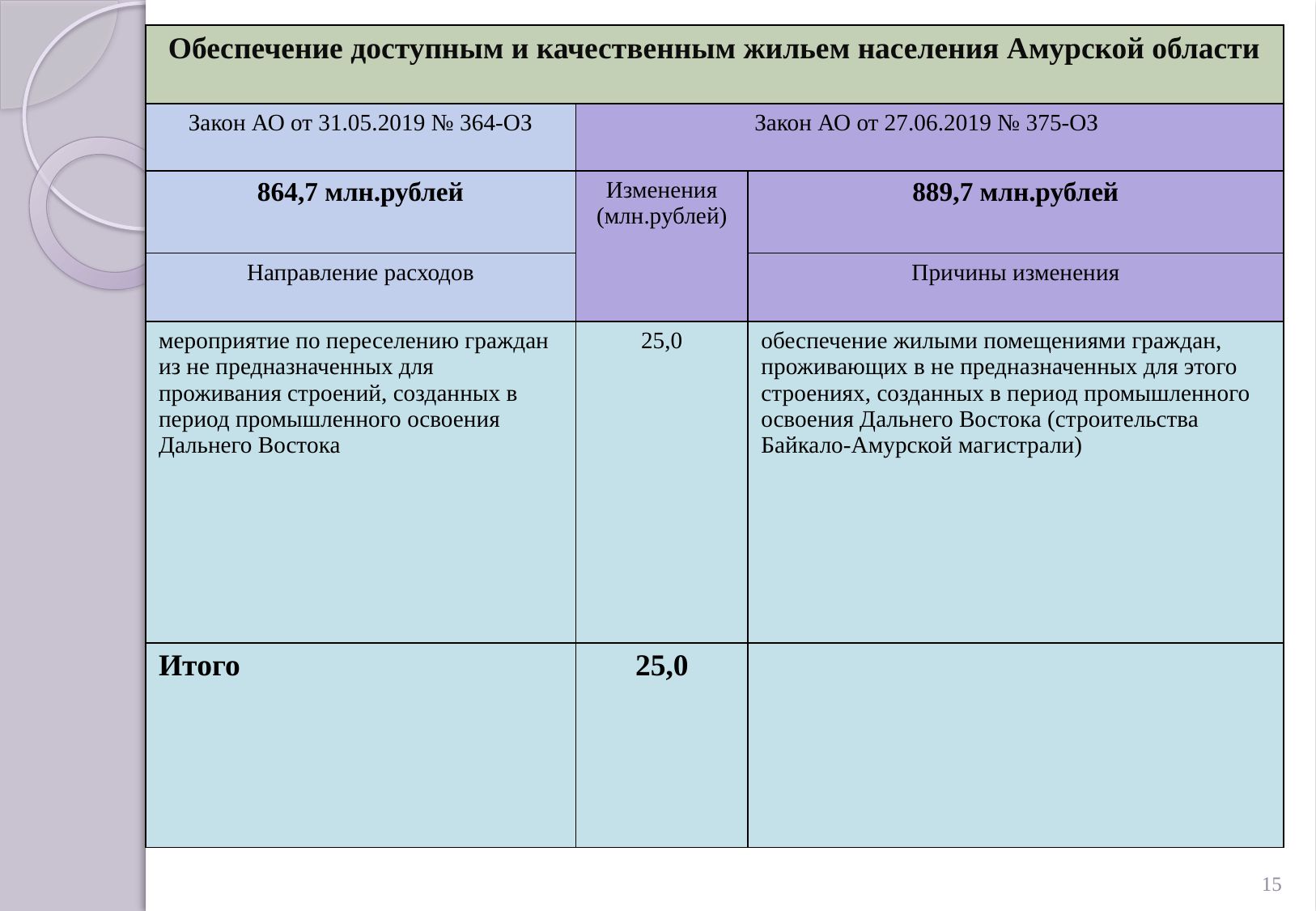

| Обеспечение доступным и качественным жильем населения Амурской области |  |  |
| --- | --- | --- |
| Закон АО от 31.05.2019 № 364-ОЗ | Закон АО от 27.06.2019 № 375-ОЗ |  |
| 864,7 млн.рублей | Изменения (млн.рублей) | 889,7 млн.рублей |
| Направление расходов |  | Причины изменения |
| мероприятие по переселению граждан из не предназначенных для проживания строений, созданных в период промышленного освоения Дальнего Востока | 25,0 | обеспечение жилыми помещениями граждан, проживающих в не предназначенных для этого строениях, созданных в период промышленного освоения Дальнего Востока (строительства Байкало-Амурской магистрали) |
| Итого | 25,0 |  |
15